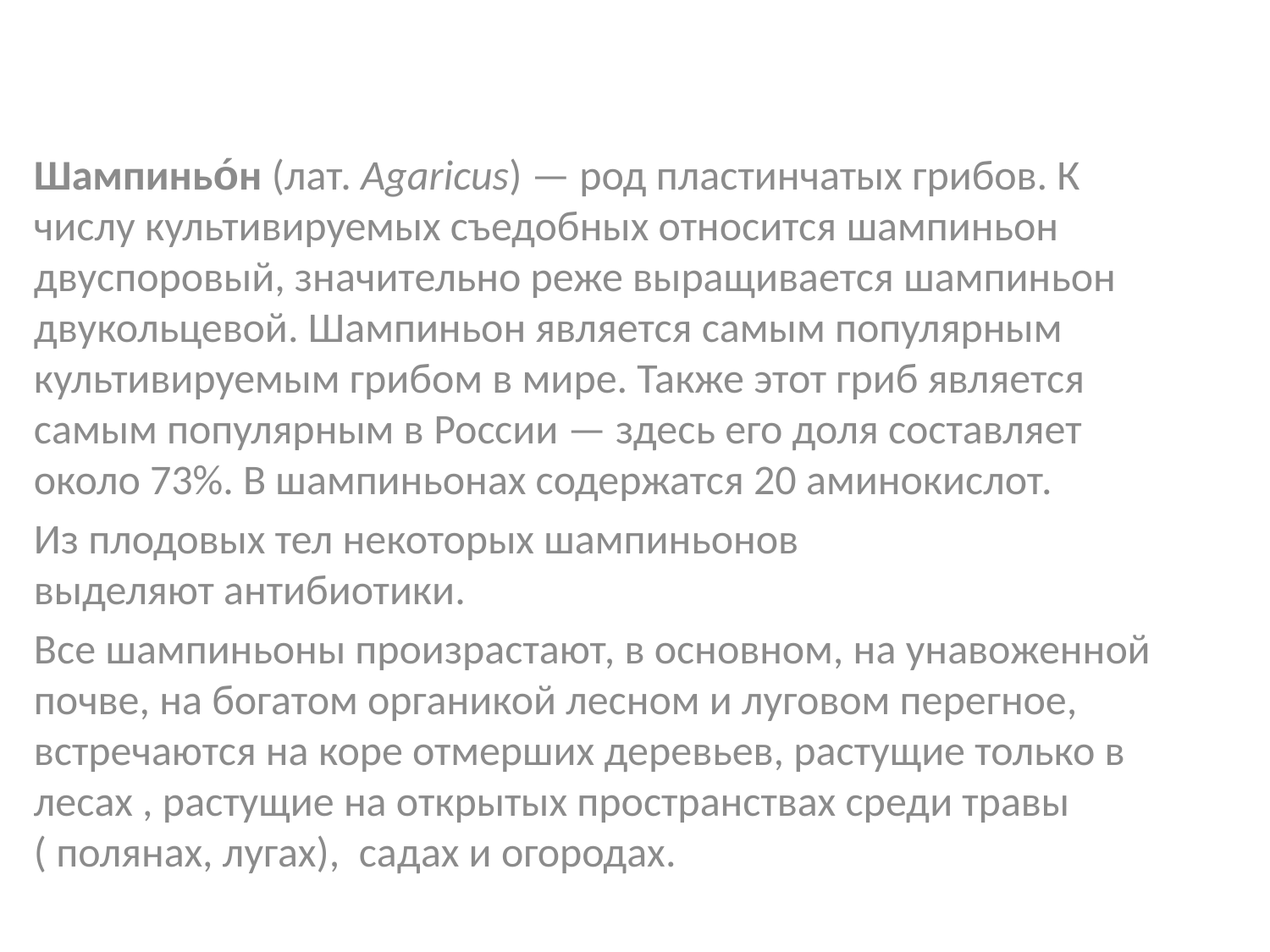

Шампиньо́н (лат. Agaricus) — род пластинчатых грибов. К числу культивируемых съедобных относится шампиньон двуспоровый, значительно реже выращивается шампиньон двукольцевой. Шампиньон является самым популярным культивируемым грибом в мире. Также этот гриб является самым популярным в России — здесь его доля составляет около 73%. В шампиньонах содержатся 20 аминокислот.
Из плодовых тел некоторых шампиньонов выделяют антибиотики.
Все шампиньоны произрастают, в основном, на унавоженной почве, на богатом органикой лесном и луговом перегное, встречаются на коре отмерших деревьев, растущие только в лесах , растущие на открытых пространствах среди травы ( полянах, лугах),  садах и огородах.